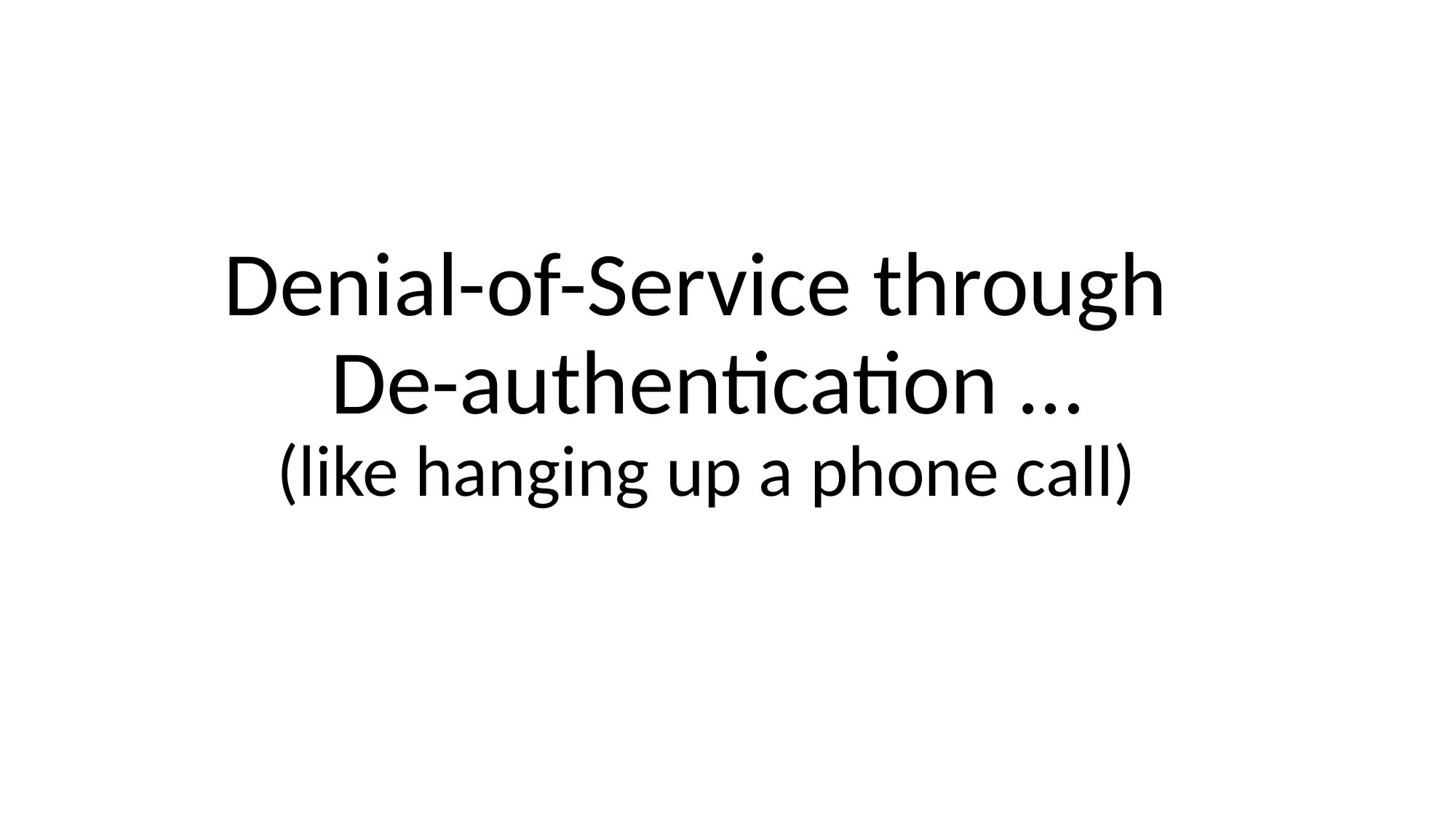

# Denial-of-Service through De-authentication … (like hanging up a phone call)